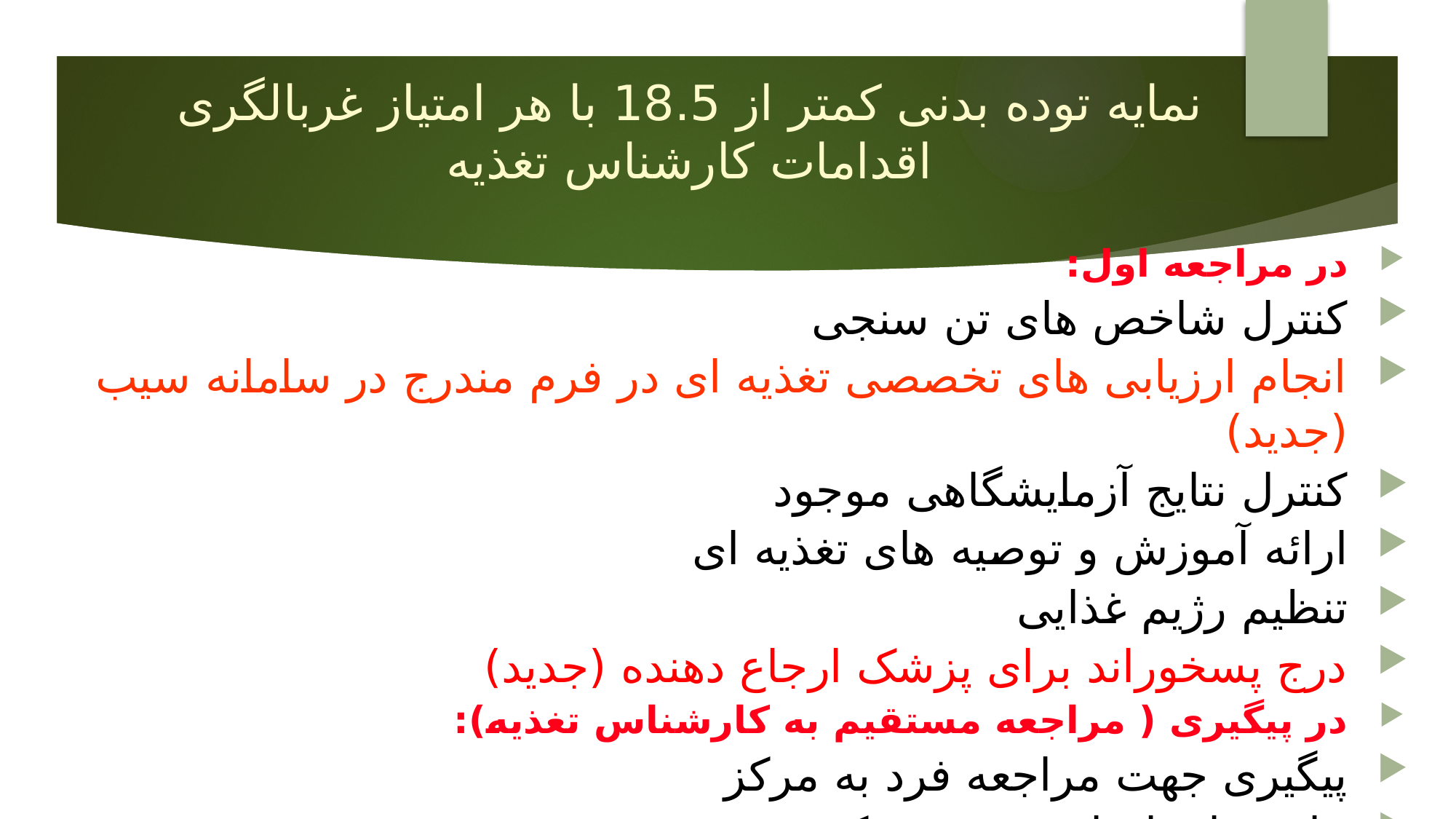

# نمایه توده بدنی کمتر از 18.5 با هر امتیاز غربالگری اقدامات کارشناس تغذیه
در مراجعه اول:
کنترل شاخص های تن سنجی
انجام ارزیابی های تخصصی تغذیه ای در فرم مندرج در سامانه سیب (جدید)
کنترل نتایج آزمایشگاهی موجود
ارائه آموزش و توصیه های تغذیه ای
تنظیم رژیم غذایی
درج پسخوراند برای پزشک ارجاع دهنده (جدید)
در پیگیری ( مراجعه مستقیم به کارشناس تغذیه):
پیگیری جهت مراجعه فرد به مرکز
نیاز به ارجاع از سوی پزشک نیست